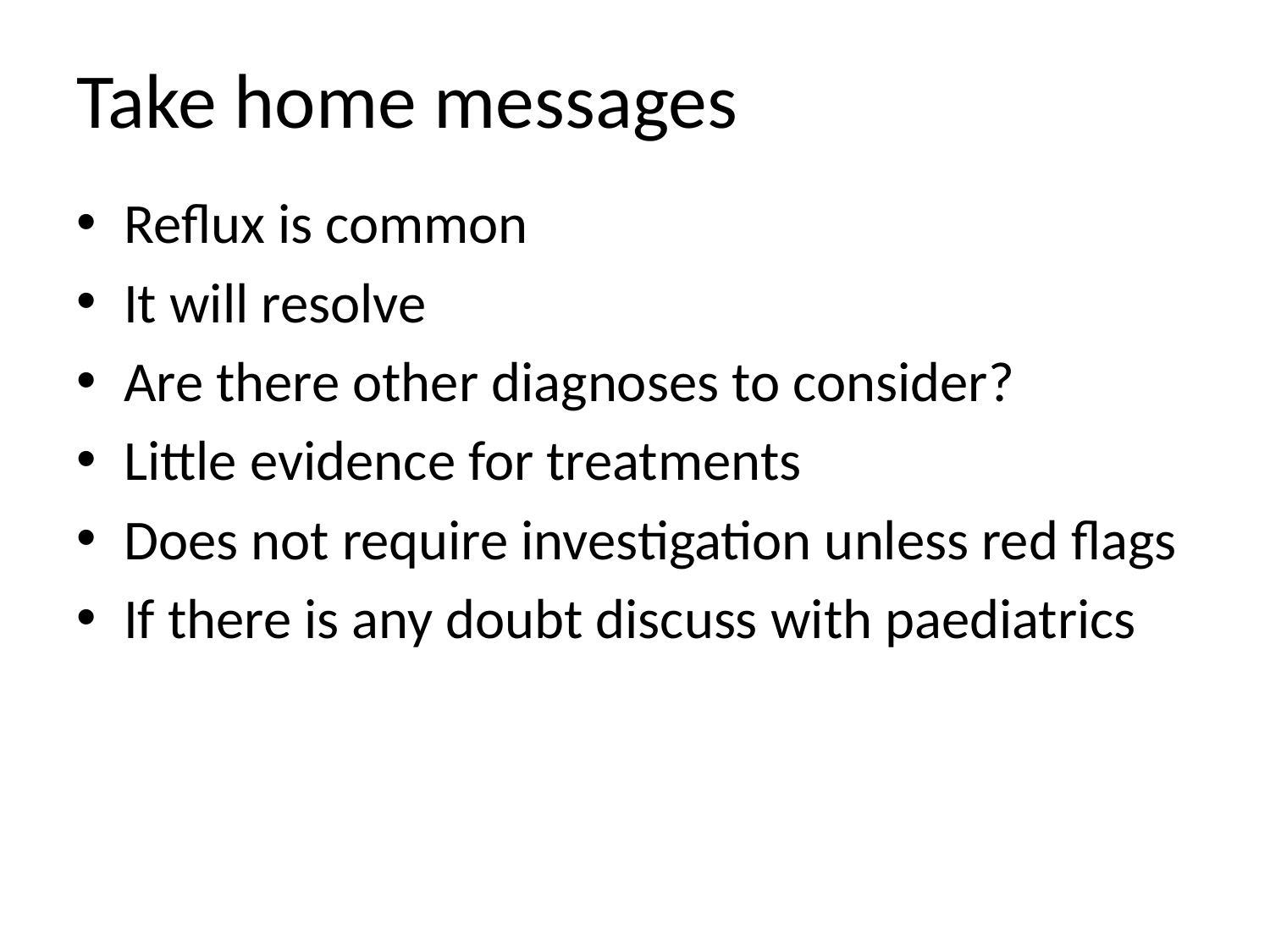

# Take home messages
Reflux is common
It will resolve
Are there other diagnoses to consider?
Little evidence for treatments
Does not require investigation unless red flags
If there is any doubt discuss with paediatrics